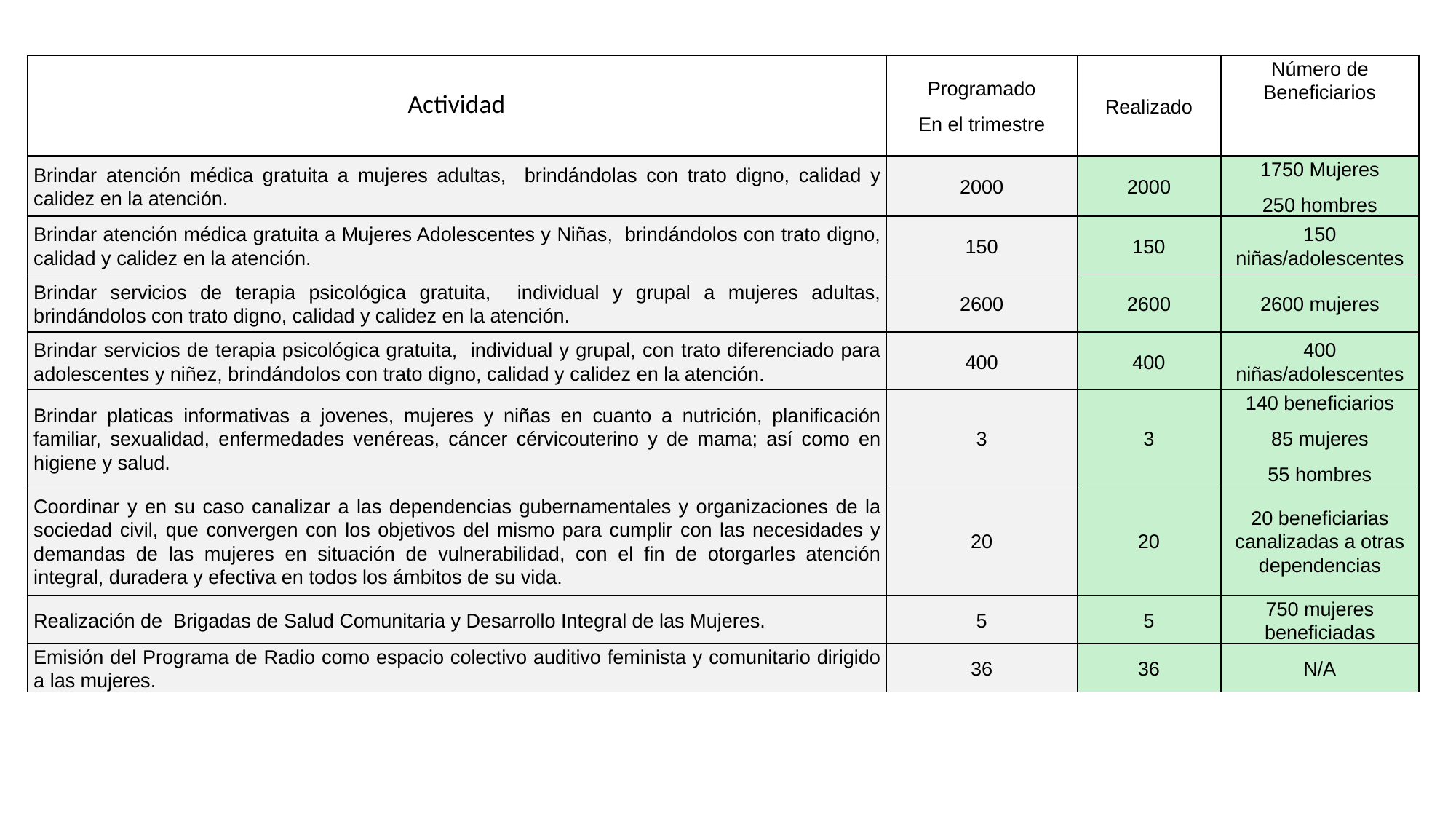

| Actividad | Programado En el trimestre | Realizado | Número de Beneficiarios |
| --- | --- | --- | --- |
| Brindar atención médica gratuita a mujeres adultas, brindándolas con trato digno, calidad y calidez en la atención. | 2000 | 2000 | 1750 Mujeres 250 hombres |
| Brindar atención médica gratuita a Mujeres Adolescentes y Niñas, brindándolos con trato digno, calidad y calidez en la atención. | 150 | 150 | 150 niñas/adolescentes |
| Brindar servicios de terapia psicológica gratuita, individual y grupal a mujeres adultas, brindándolos con trato digno, calidad y calidez en la atención. | 2600 | 2600 | 2600 mujeres |
| Brindar servicios de terapia psicológica gratuita, individual y grupal, con trato diferenciado para adolescentes y niñez, brindándolos con trato digno, calidad y calidez en la atención. | 400 | 400 | 400 niñas/adolescentes |
| Brindar platicas informativas a jovenes, mujeres y niñas en cuanto a nutrición, planificación familiar, sexualidad, enfermedades venéreas, cáncer cérvicouterino y de mama; así como en higiene y salud. | 3 | 3 | 140 beneficiarios 85 mujeres 55 hombres |
| Coordinar y en su caso canalizar a las dependencias gubernamentales y organizaciones de la sociedad civil, que convergen con los objetivos del mismo para cumplir con las necesidades y demandas de las mujeres en situación de vulnerabilidad, con el fin de otorgarles atención integral, duradera y efectiva en todos los ámbitos de su vida. | 20 | 20 | 20 beneficiarias canalizadas a otras dependencias |
| Realización de Brigadas de Salud Comunitaria y Desarrollo Integral de las Mujeres. | 5 | 5 | 750 mujeres beneficiadas |
| Emisión del Programa de Radio como espacio colectivo auditivo feminista y comunitario dirigido a las mujeres. | 36 | 36 | N/A |